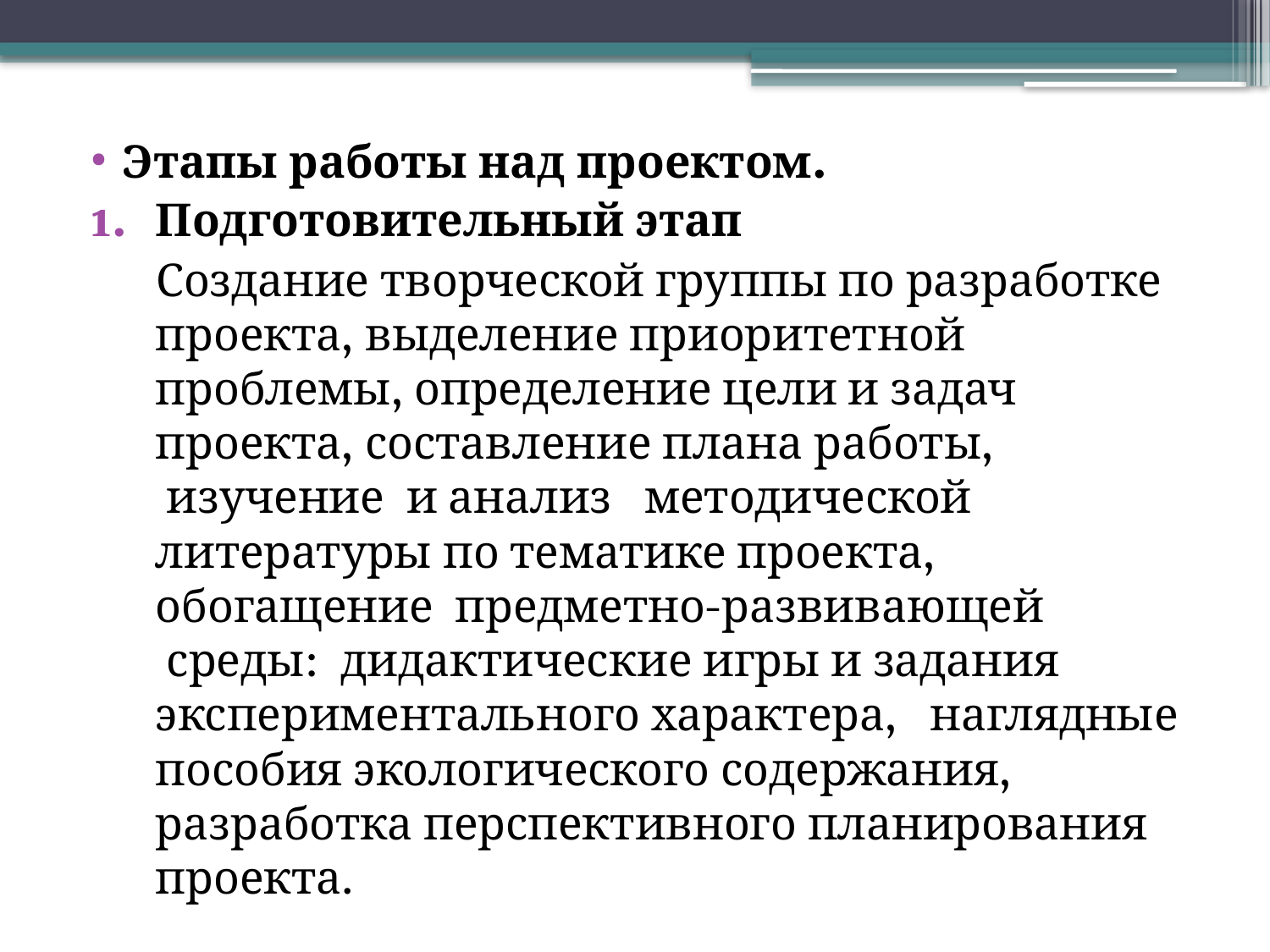

Этапы работы над проектом.
Подготовительный этап
      Создание творческой группы по разработке проекта, выделение приоритетной проблемы, определение цели и задач проекта, составление плана работы,  изучение  и анализ   методической литературы по тематике проекта, обогащение  предметно-развивающей  среды:  дидактические игры и задания экспериментального характера,   наглядные пособия экологического содержания, разработка перспективного планирования проекта.